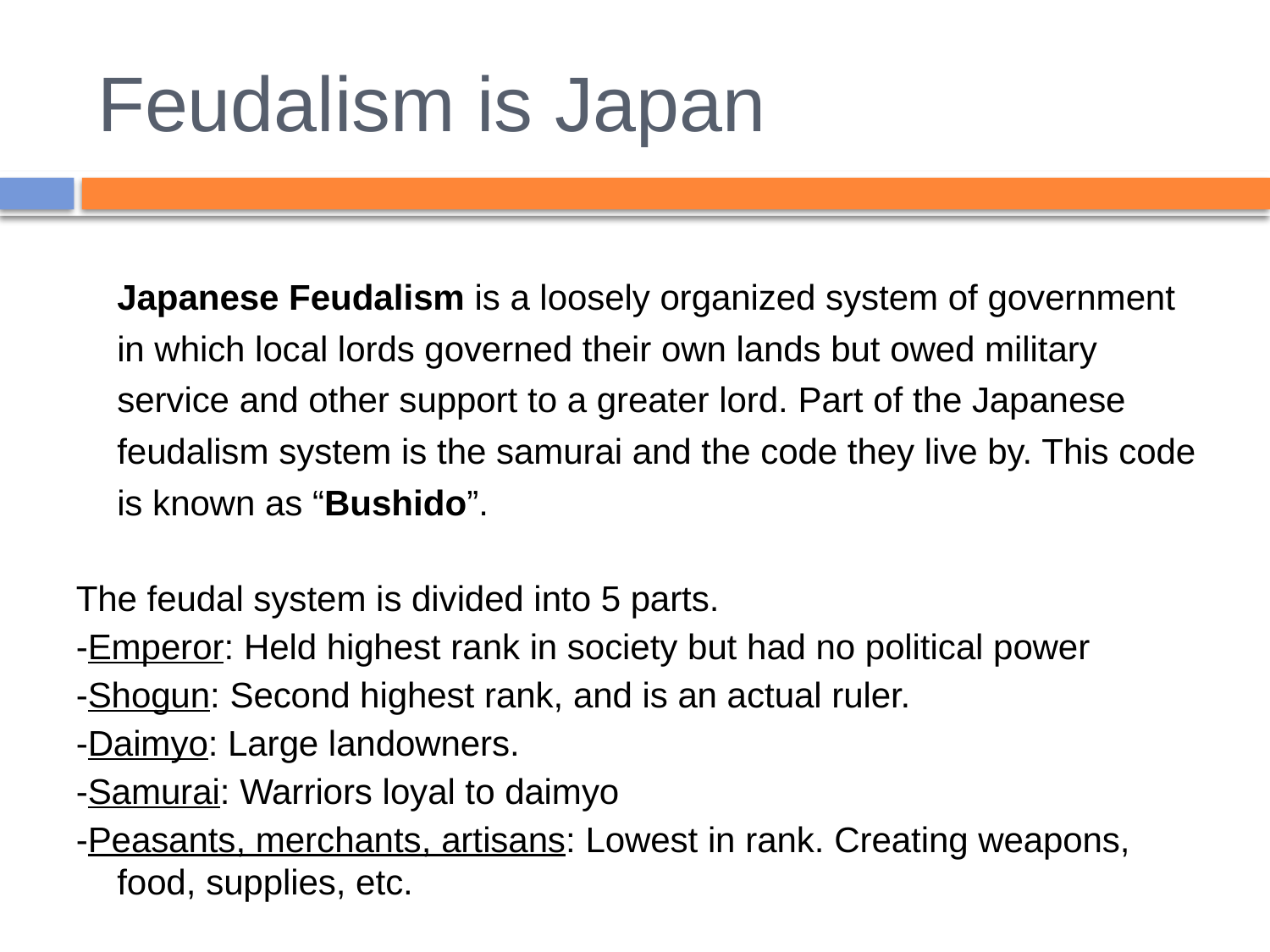

# Feudalism is Japan

		Japanese Feudalism is a loosely organized system of government in which local lords governed their own lands but owed military service and other support to a greater lord. Part of the Japanese feudalism system is the samurai and the code they live by. This code is known as “Bushido”.

The feudal system is divided into 5 parts.
-Emperor: Held highest rank in society but had no political power
-Shogun: Second highest rank, and is an actual ruler.
-Daimyo: Large landowners.
-Samurai: Warriors loyal to daimyo
-Peasants, merchants, artisans: Lowest in rank. Creating weapons, food, supplies, etc.